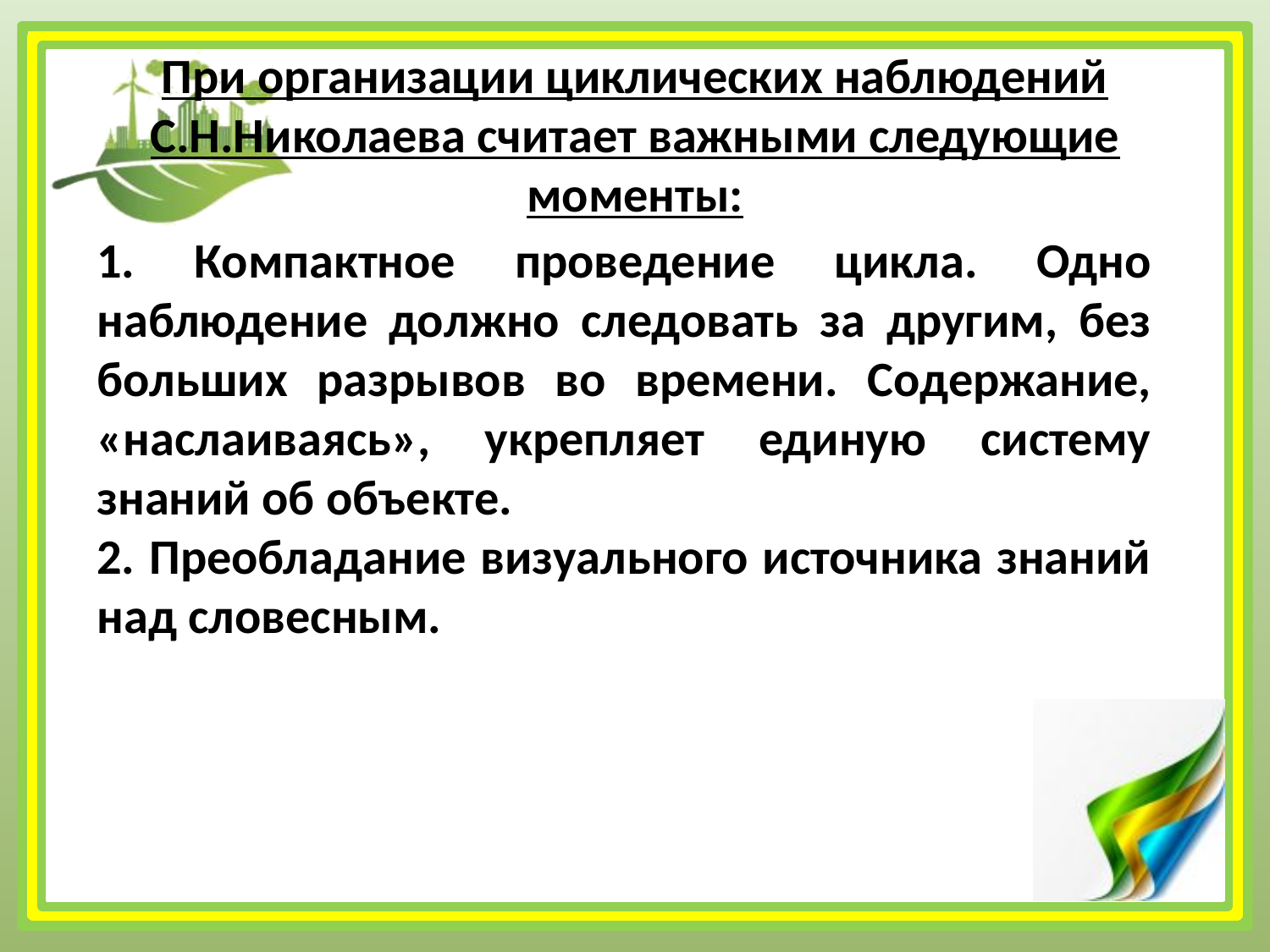

# При организации циклических наблюдений С.Н.Николаева считает важными следующие моменты:
1. Компактное проведение цикла. Одно наблюдение должно следовать за другим, без больших разрывов во времени. Содержание, «наслаиваясь», укрепляет единую систему знаний об объекте.
2. Преобладание визуального источника знаний над словесным.